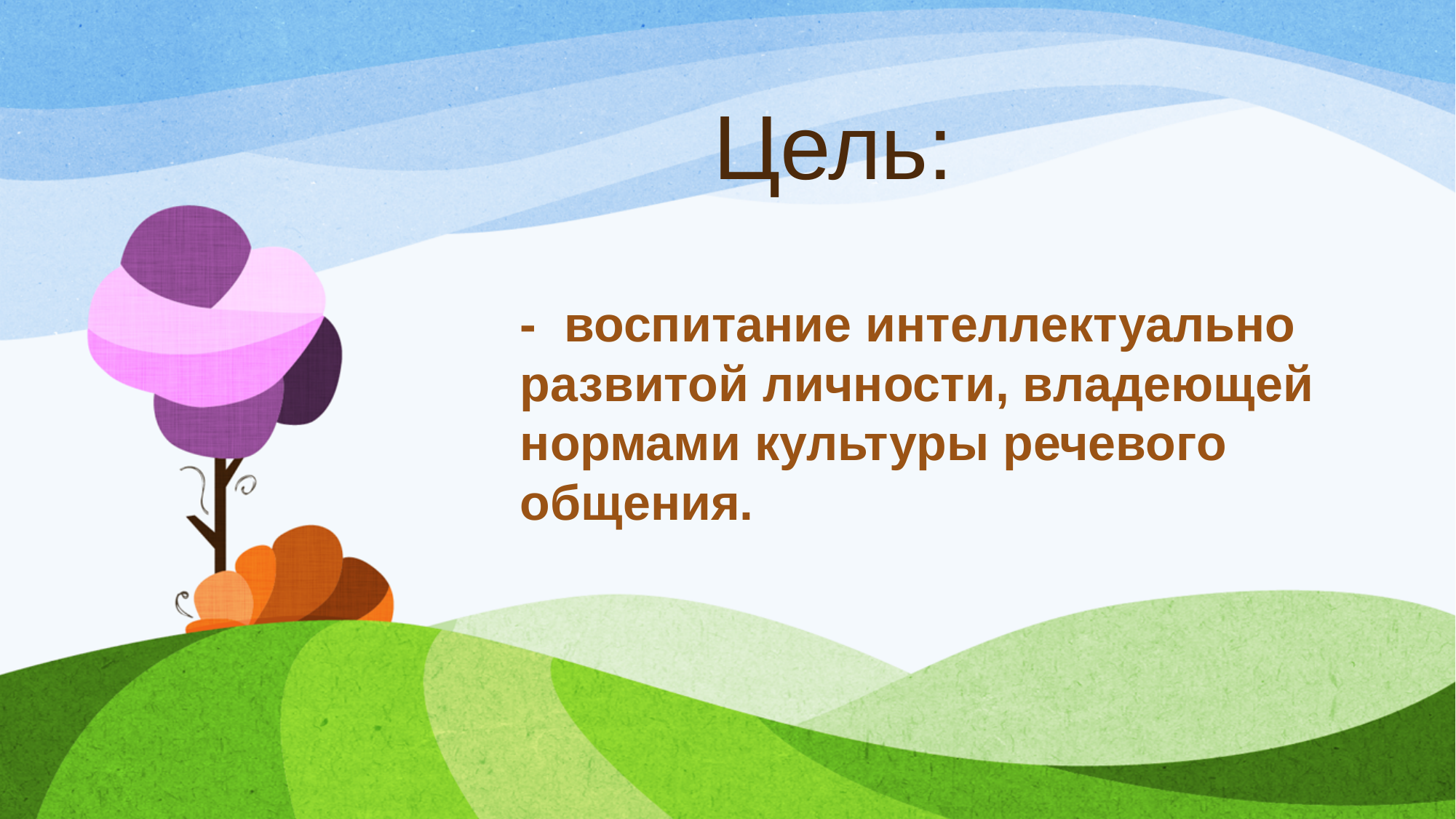

# Цель:

-  воспитание интеллектуально развитой личности, владеющей нормами культуры речевого общения.